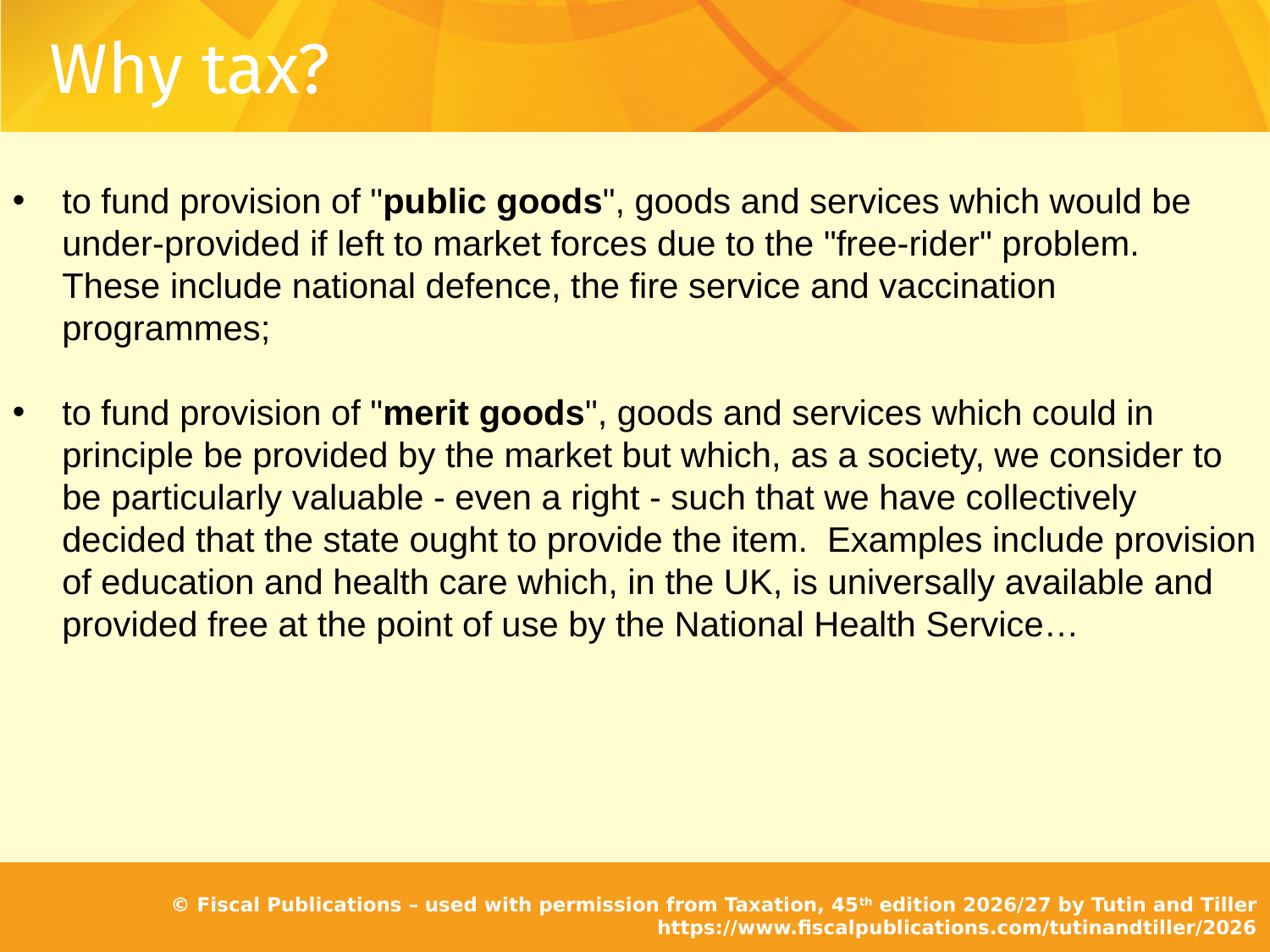

Why tax?

to fund provision of "public goods", goods and services which would be under-provided if left to market forces due to the "free-rider" problem.  These include national defence, the fire service and vaccination programmes;

to fund provision of "merit goods", goods and services which could in principle be provided by the market but which, as a society, we consider to be particularly valuable - even a right - such that we have collectively decided that the state ought to provide the item.  Examples include provision of education and health care which, in the UK, is universally available and provided free at the point of use by the National Health Service…